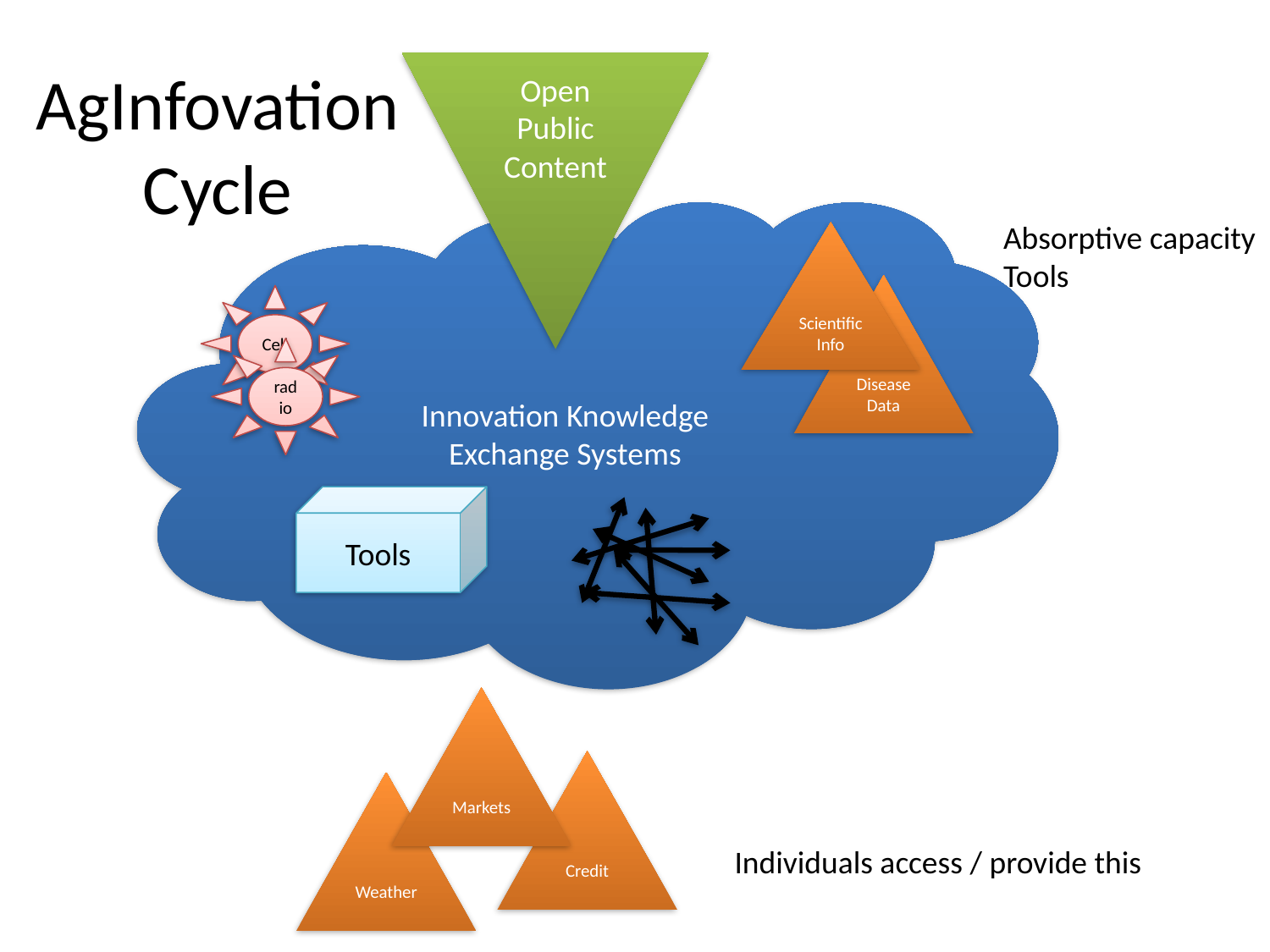

AgInfovation
Cycle
Open Public Content
Innovation Knowledge
Exchange Systems
Absorptive capacity
Tools
Scientific Info
Disease
Data
Cell
radio
Tools
Markets
Credit
Weather
Individuals access / provide this